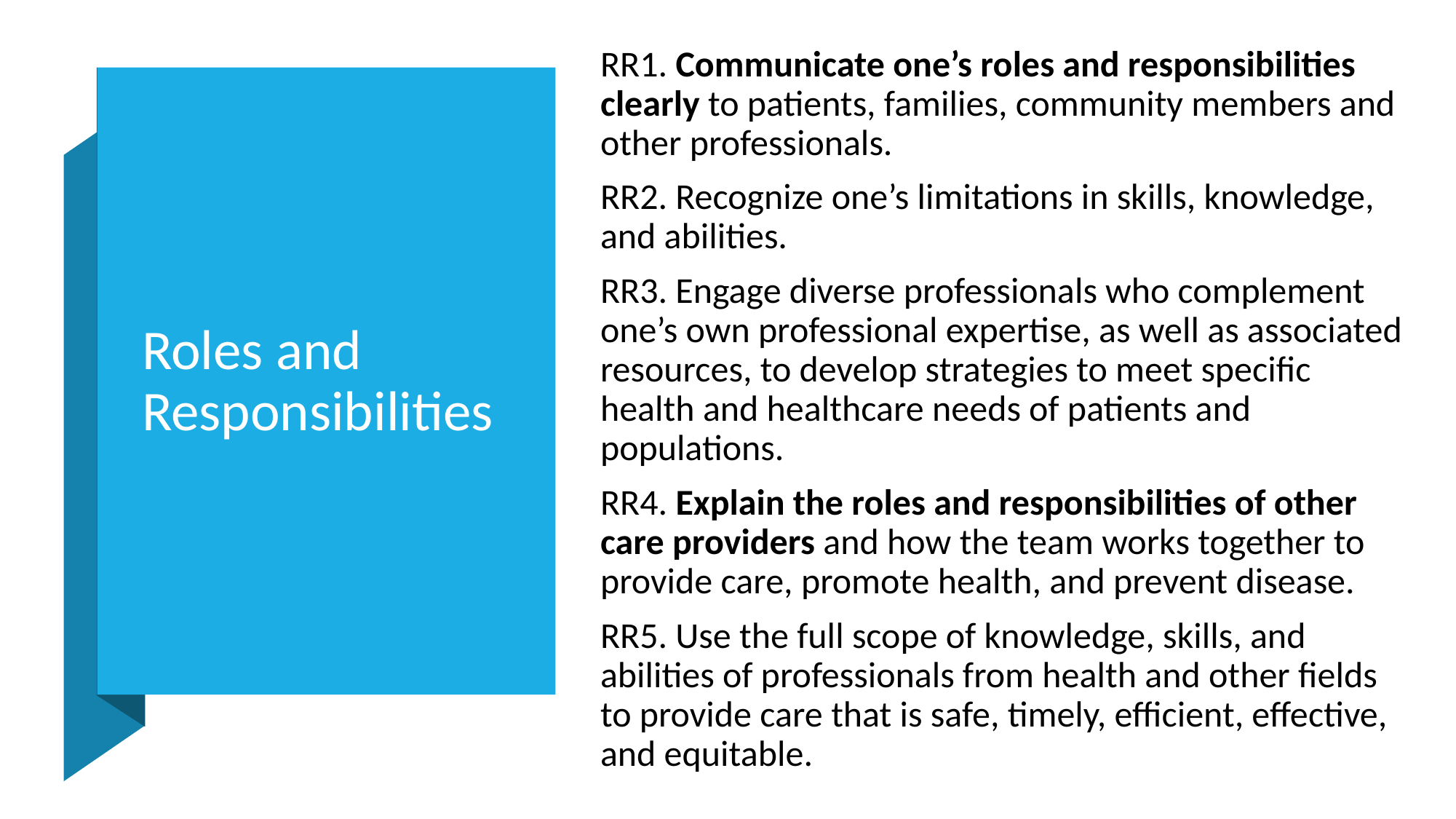

RR1. Communicate one’s roles and responsibilities clearly to patients, families, community members and other professionals.
RR2. Recognize one’s limitations in skills, knowledge, and abilities.
RR3. Engage diverse professionals who complement one’s own professional expertise, as well as associated resources, to develop strategies to meet specific health and healthcare needs of patients and populations.
RR4. Explain the roles and responsibilities of other care providers and how the team works together to provide care, promote health, and prevent disease.
RR5. Use the full scope of knowledge, skills, and abilities of professionals from health and other fields to provide care that is safe, timely, efficient, effective, and equitable.

# Roles and Responsibilities